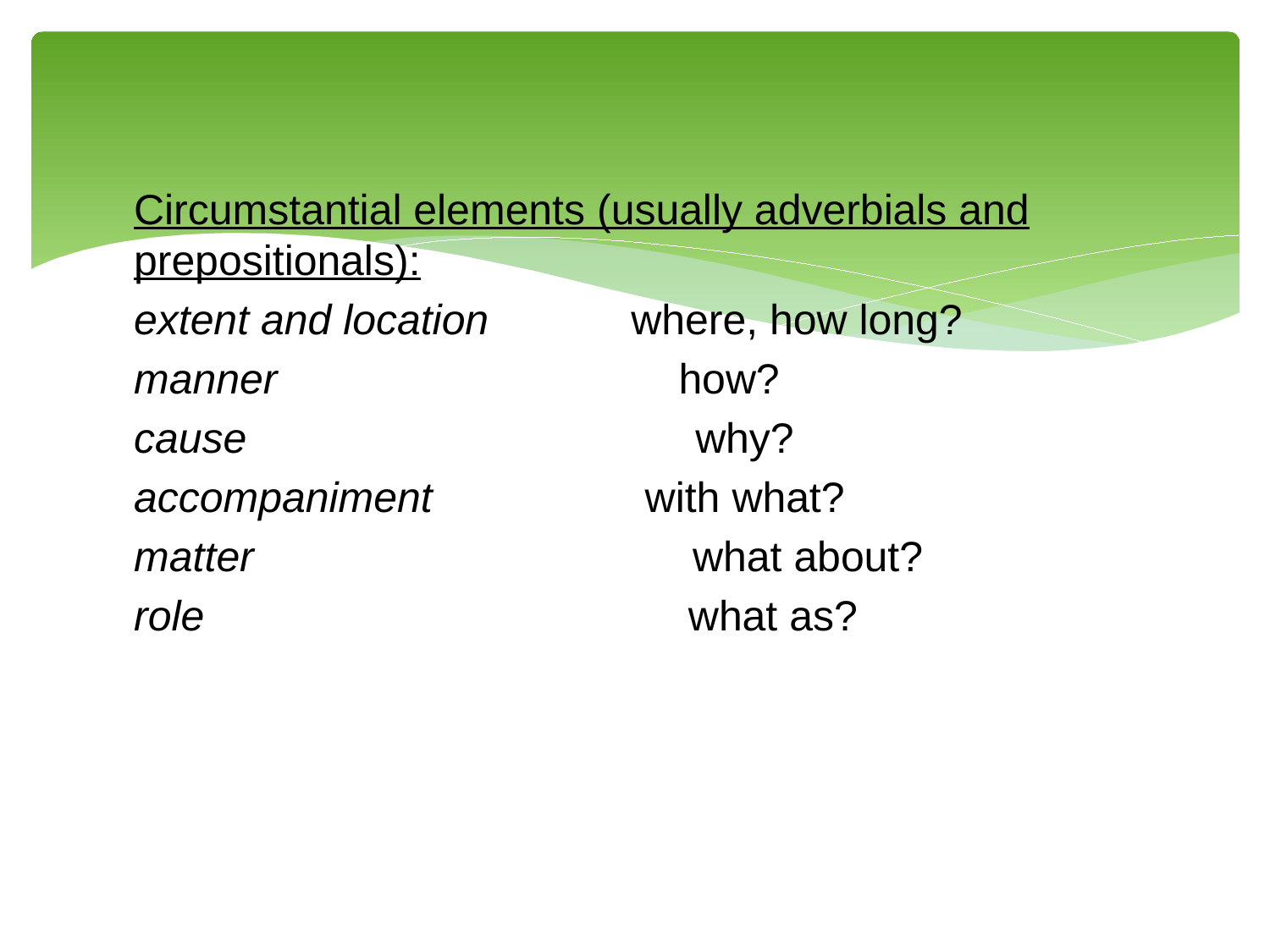

Circumstantial elements (usually adverbials and prepositionals):
extent and location            where, how long?
manner                                  how?
cause                                      why?
accompaniment                  with what?
matter                                     what about?
role                                         what as?